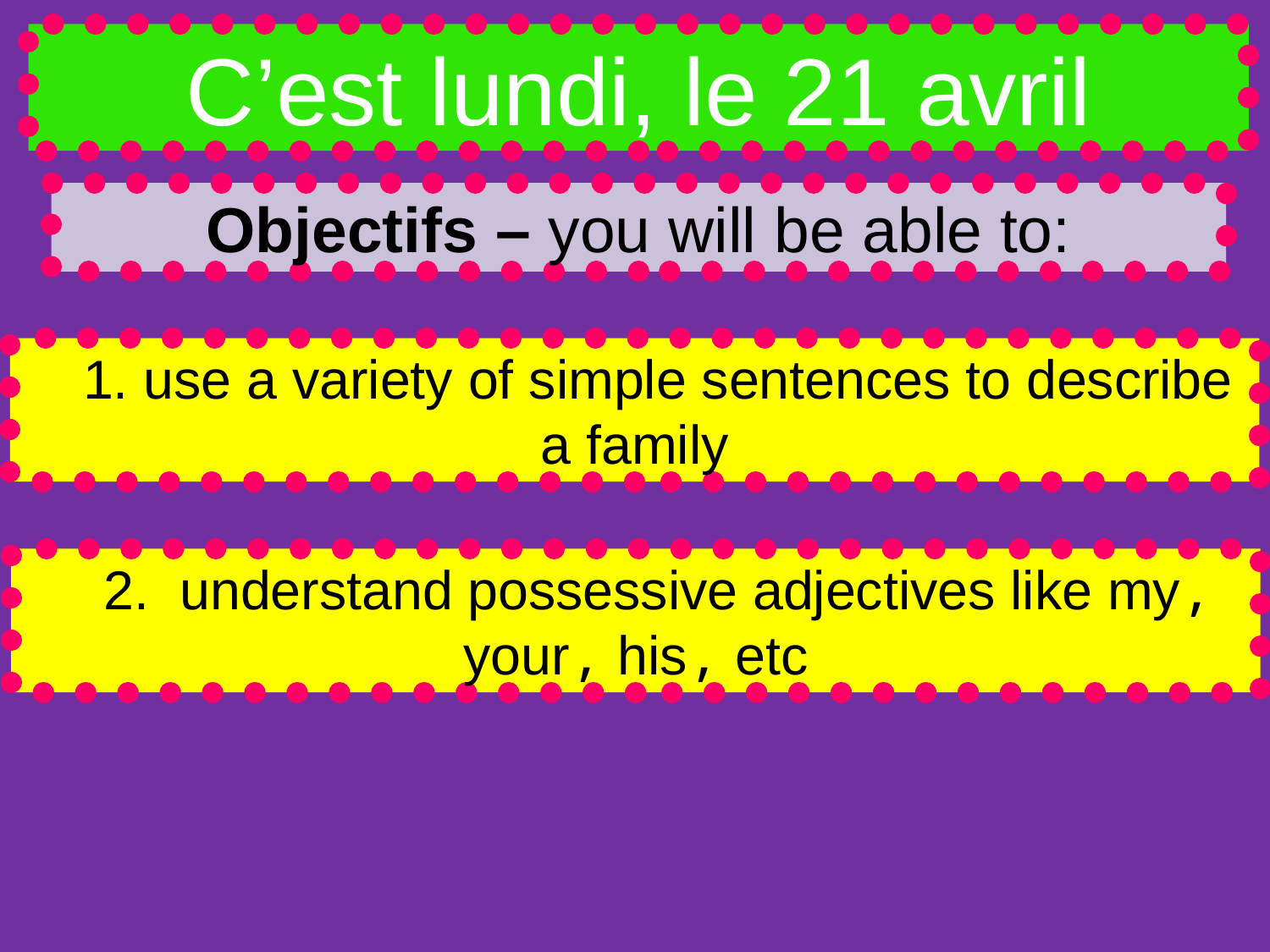

C’est lundi, le 21 avril
Objectifs – you will be able to:
   1. use a variety of simple sentences to describe a family
   2.  understand possessive adjectives like my, your, his, etc